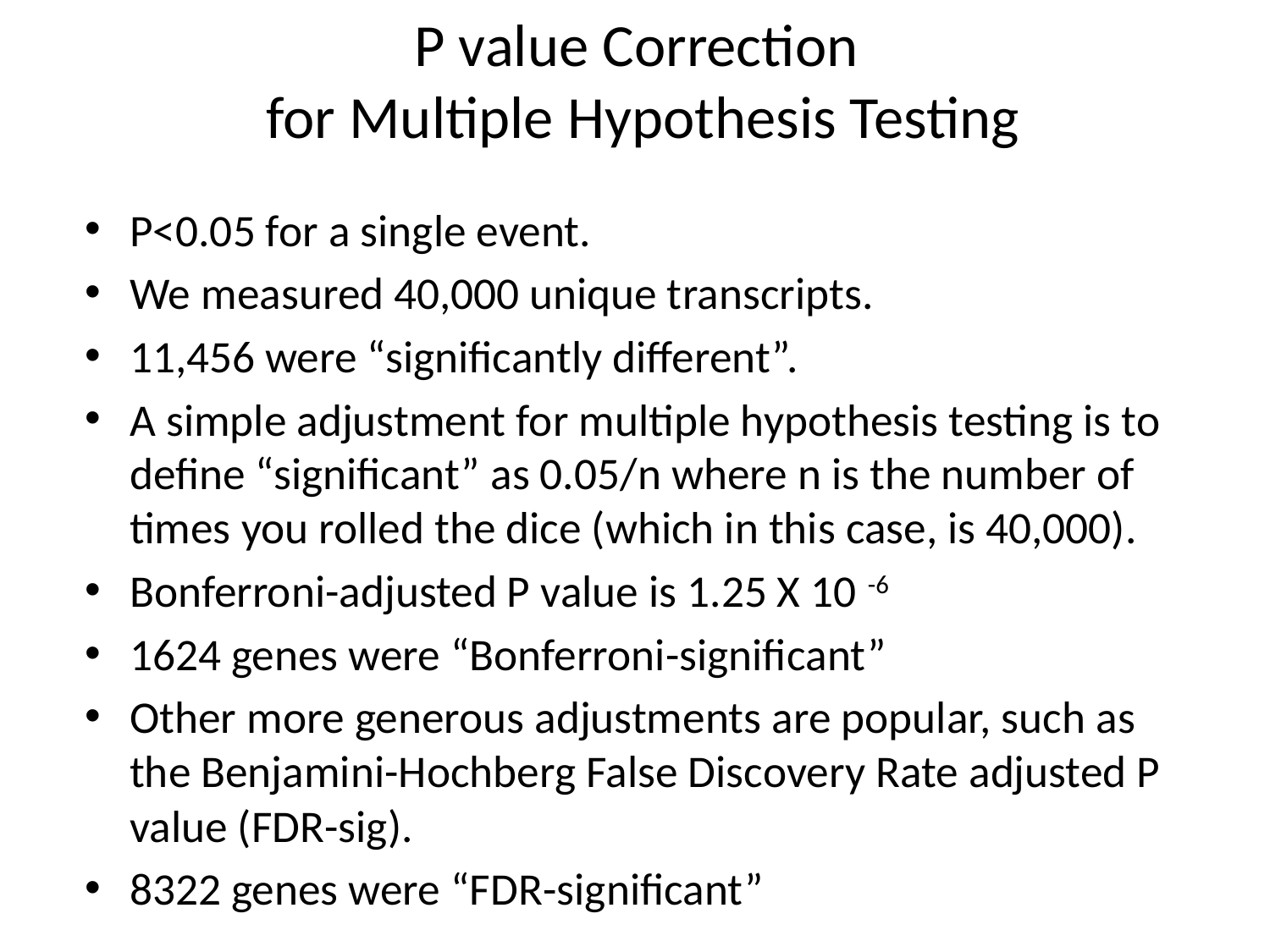

# P value Correction for Multiple Hypothesis Testing
P<0.05 for a single event.
We measured 40,000 unique transcripts.
11,456 were “significantly different”.
A simple adjustment for multiple hypothesis testing is to define “significant” as 0.05/n where n is the number of times you rolled the dice (which in this case, is 40,000).
Bonferroni-adjusted P value is 1.25 X 10 -6
1624 genes were “Bonferroni-significant”
Other more generous adjustments are popular, such as the Benjamini-Hochberg False Discovery Rate adjusted P value (FDR-sig).
8322 genes were “FDR-significant”